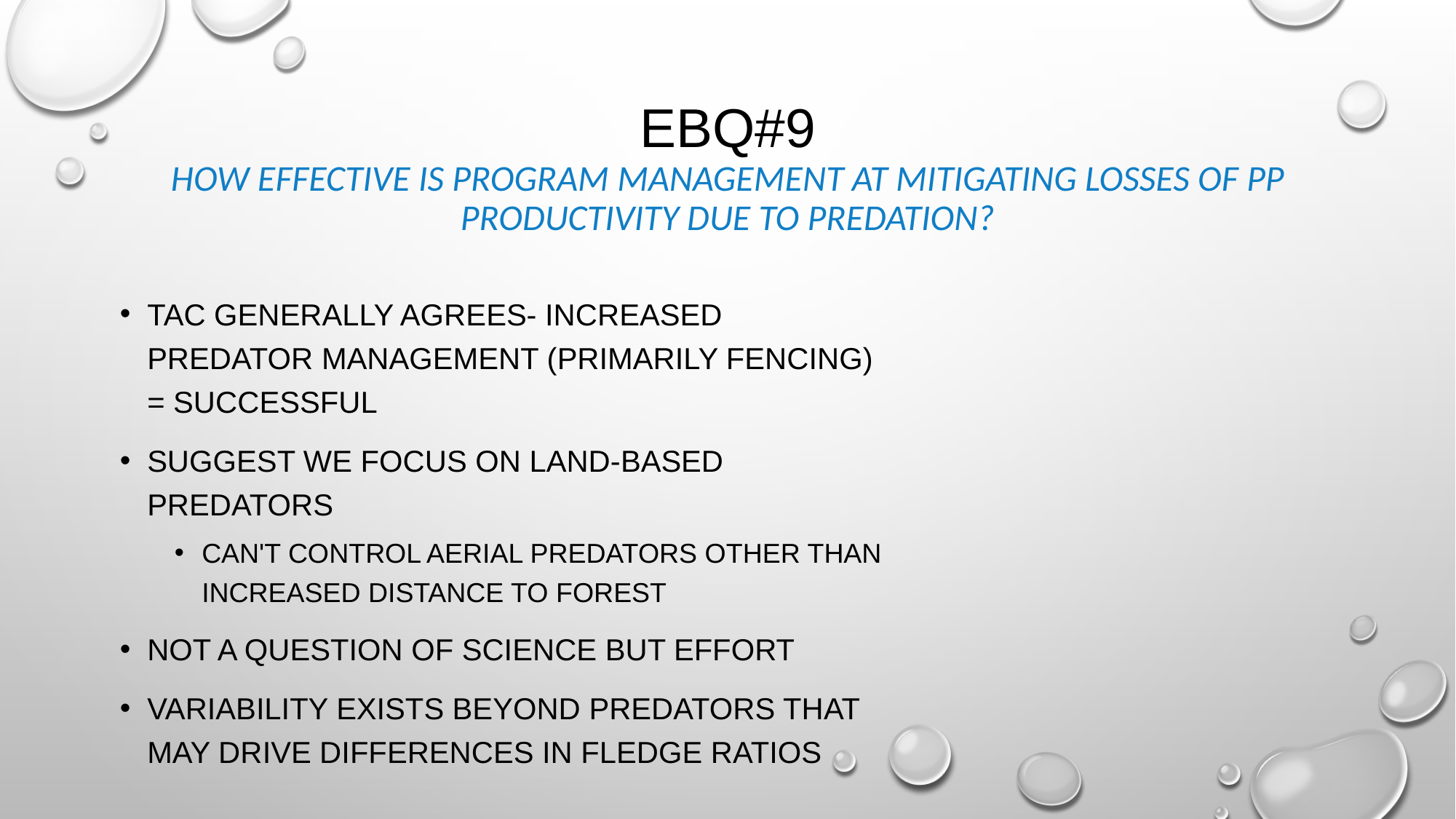

# EBQ#9 How effective is Program management at mitigating losses of PP productivity due to predation?
Tac generally agrees- increased predator management (primarily fencing) = successful
Suggest we focus on land-based predators
Can't control aerial predators other than increased distance to forest
Not a question of science but effort
Variability exists beyond predators that may drive differences in fledge ratios